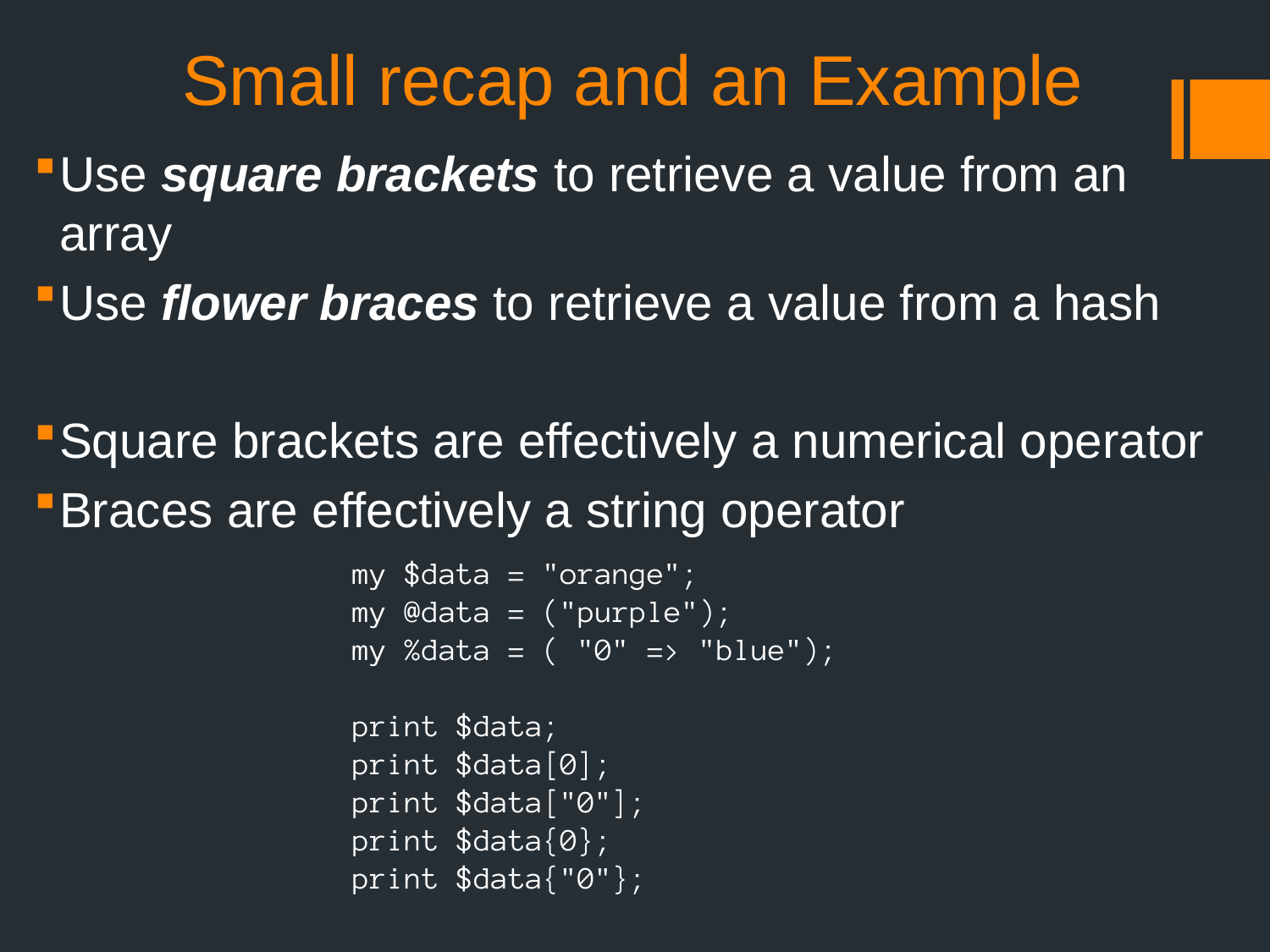

# Small recap and an Example
Use square brackets to retrieve a value from an array
Use flower braces to retrieve a value from a hash

Square brackets are effectively a numerical operator
Braces are effectively a string operator

my $data = "orange";
my @data = ("purple");
my %data = ( "0" => "blue");

print $data;
print $data[0];
print $data["0"];
print $data{0};
print $data{"0"};